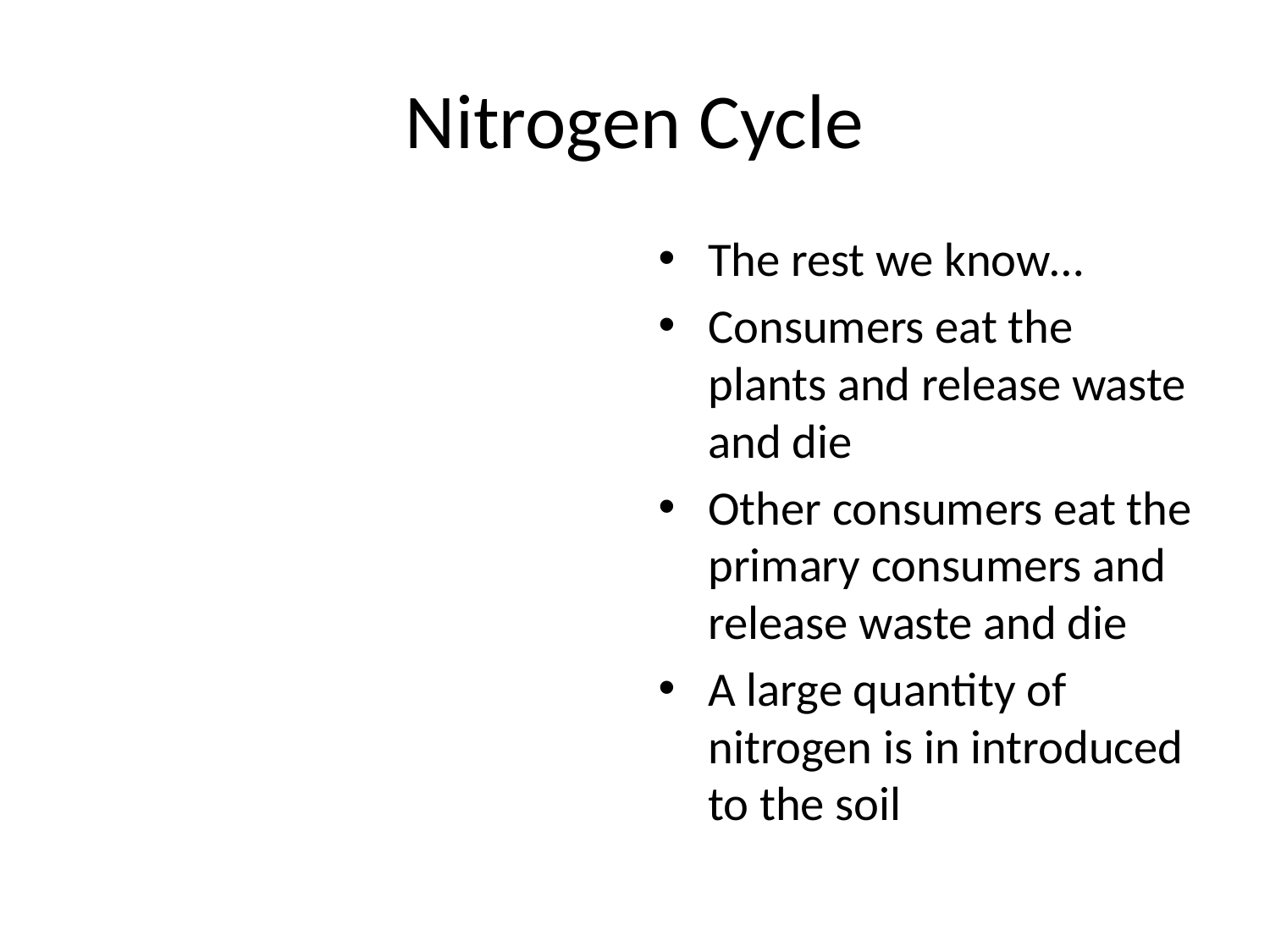

# Nitrogen Cycle
The rest we know…
Consumers eat the plants and release waste and die
Other consumers eat the primary consumers and release waste and die
A large quantity of nitrogen is in introduced to the soil